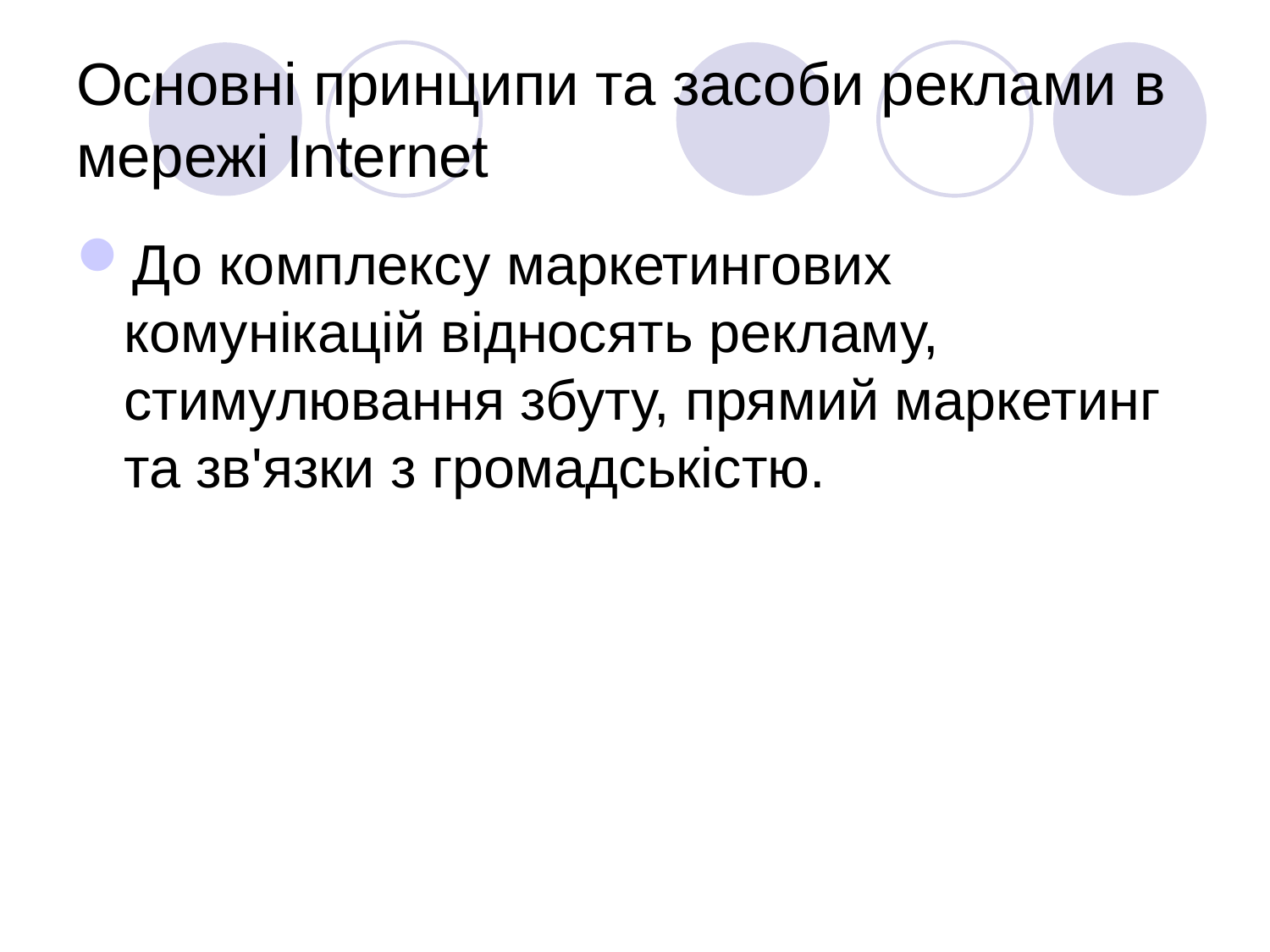

# Основні принципи та засоби реклами в мережі Internet
До комплексу маркетингових комунікацій відносять рекламу, стимулювання збуту, прямий маркетинг та зв'язки з громадськістю.